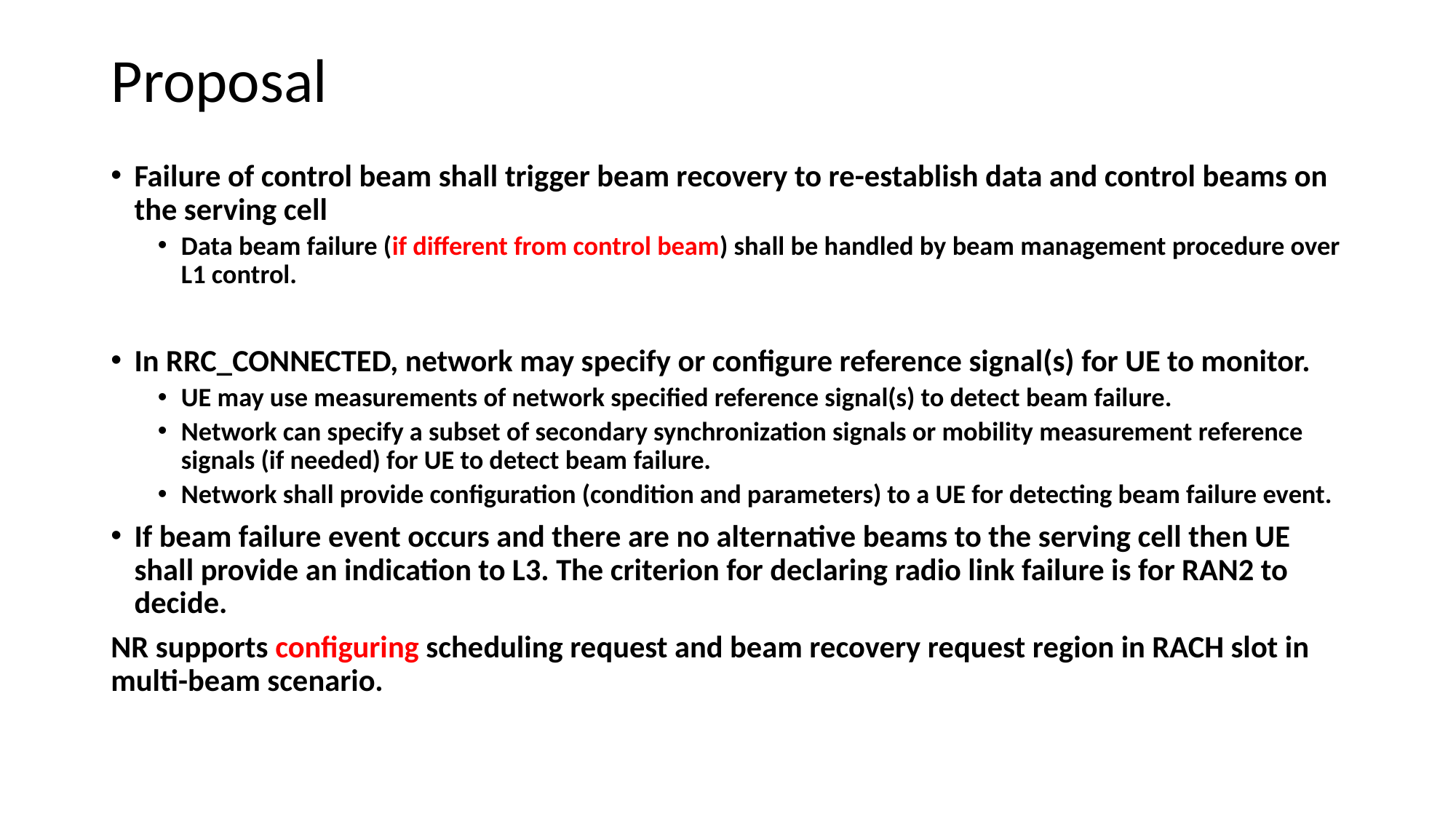

# Proposal
Failure of control beam shall trigger beam recovery to re-establish data and control beams on the serving cell
Data beam failure (if different from control beam) shall be handled by beam management procedure over L1 control.

In RRC_CONNECTED, network may specify or configure reference signal(s) for UE to monitor.
UE may use measurements of network specified reference signal(s) to detect beam failure.
Network can specify a subset of secondary synchronization signals or mobility measurement reference signals (if needed) for UE to detect beam failure.
Network shall provide configuration (condition and parameters) to a UE for detecting beam failure event.
If beam failure event occurs and there are no alternative beams to the serving cell then UE shall provide an indication to L3. The criterion for declaring radio link failure is for RAN2 to decide.
NR supports configuring scheduling request and beam recovery request region in RACH slot in multi-beam scenario.